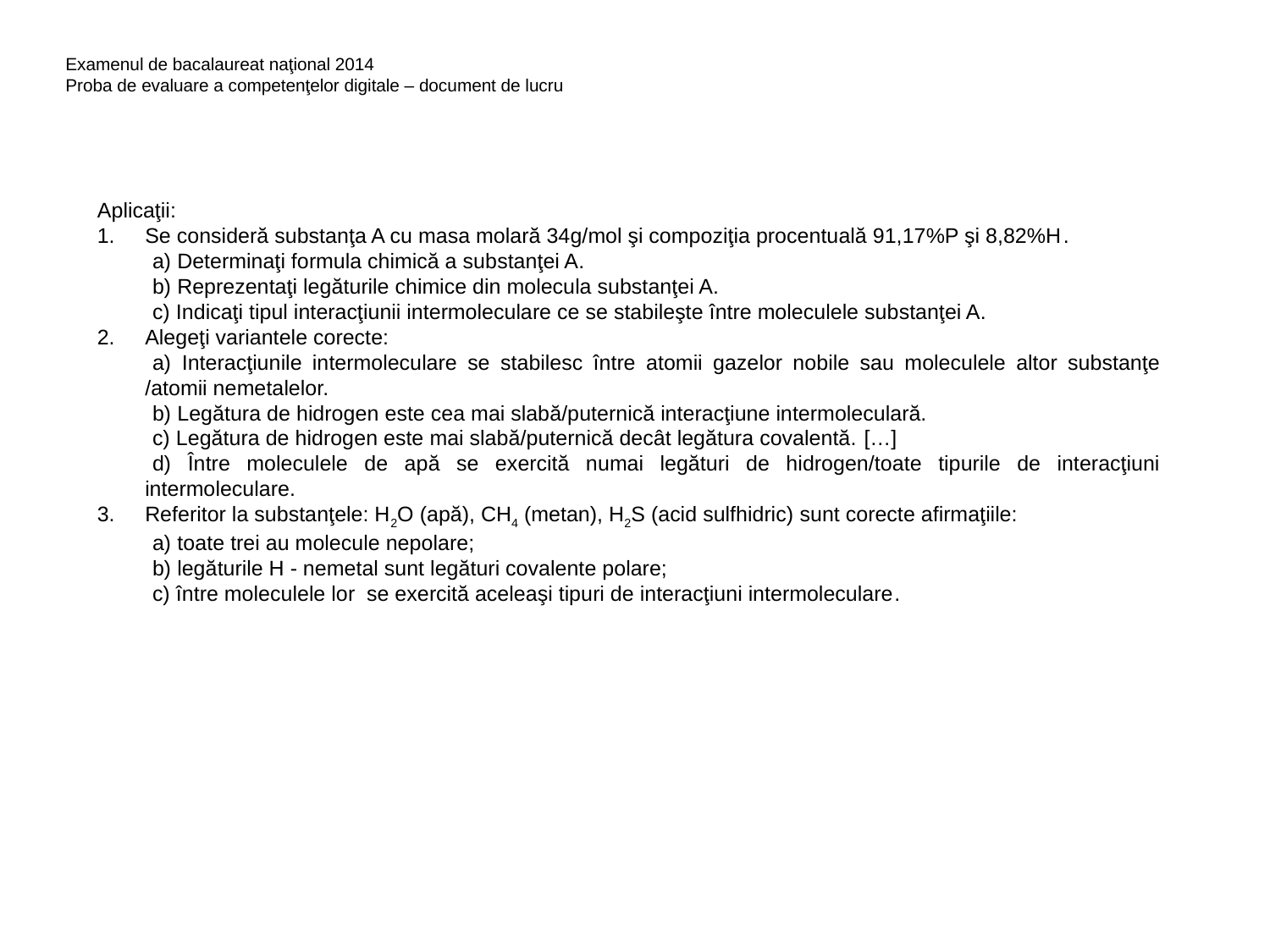

Examenul de bacalaureat naţional 2014
Proba de evaluare a competenţelor digitale – document de lucru
Aplicaţii:
Se consideră substanţa A cu masa molară 34g/mol şi compoziţia procentuală 91,17%P şi 8,82%H.
 Determinaţi formula chimică a substanţei A.
 Reprezentaţi legăturile chimice din molecula substanţei A.
 Indicaţi tipul interacţiunii intermoleculare ce se stabileşte între moleculele substanţei A.
Alegeţi variantele corecte:
 Interacţiunile intermoleculare se stabilesc între atomii gazelor nobile sau moleculele altor substanţe /atomii nemetalelor.
 Legătura de hidrogen este cea mai slabă/puternică interacţiune intermoleculară.
 Legătura de hidrogen este mai slabă/puternică decât legătura covalentă. […]
 Între moleculele de apă se exercită numai legături de hidrogen/toate tipurile de interacţiuni intermoleculare.
Referitor la substanţele: H2O (apă), CH4 (metan), H2S (acid sulfhidric) sunt corecte afirmaţiile:
 toate trei au molecule nepolare;
 legăturile H - nemetal sunt legături covalente polare;
 între moleculele lor  se exercită aceleaşi tipuri de interacţiuni intermoleculare.